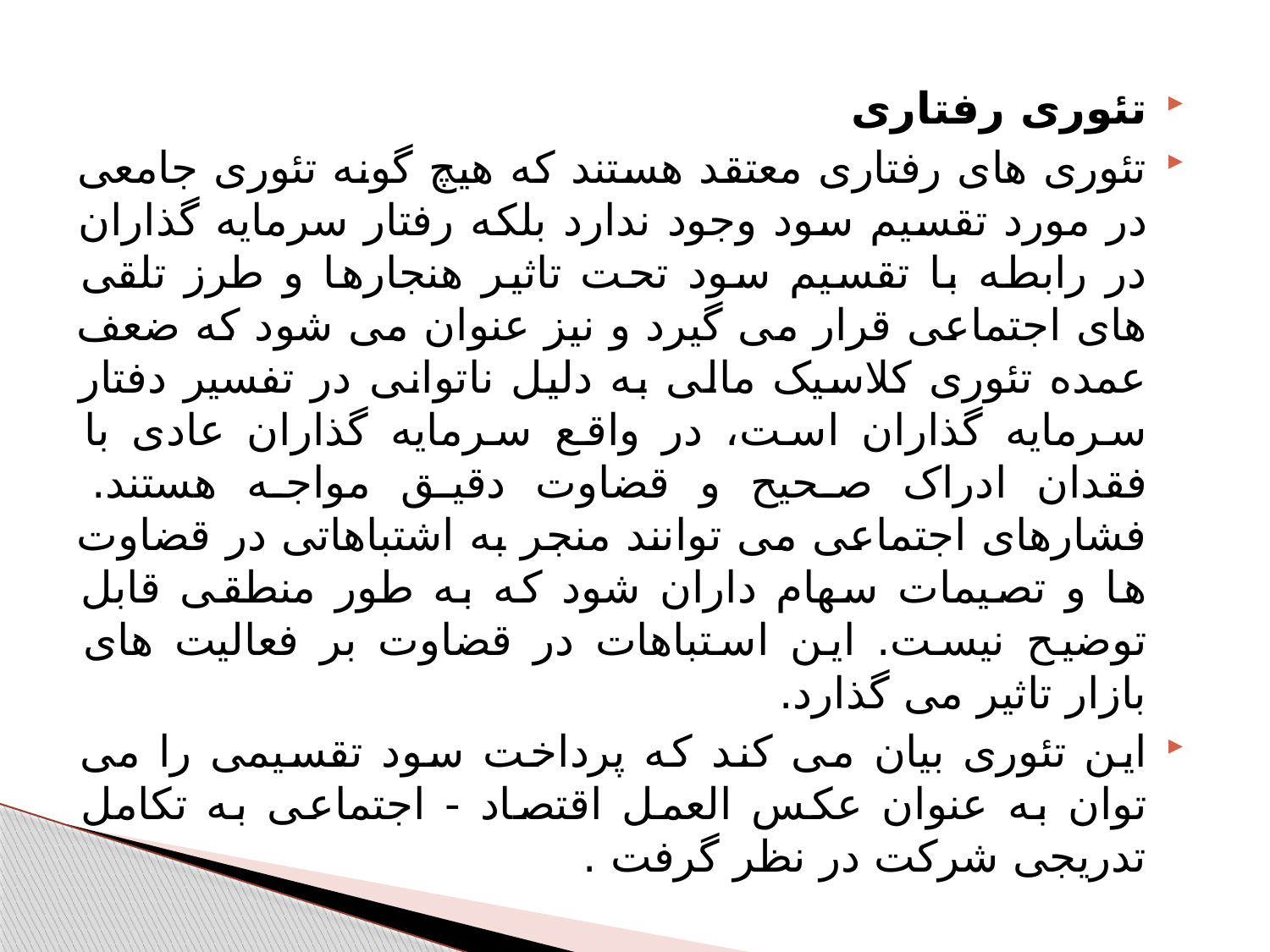

تئوری رفتاری
تئوری های رفتاری معتقد هستند که هیچ گونه تئوری جامعی در مورد تقسیم سود وجود ندارد بلکه رفتار سرمایه گذاران در رابطه با تقسیم سود تحت تاثیر هنجارها و طرز تلقی های اجتماعی قرار می گیرد و نیز عنوان می شود که ضعف عمده تئوری کلاسیک مالی به دلیل ناتوانی در تفسیر دفتار سرمایه گذاران است، در واقع سرمایه گذاران عادی با فقدان ادراک صحیح و قضاوت دقیق مواجه هستند. فشارهای اجتماعی می توانند منجر به اشتباهاتی در قضاوت ها و تصیمات سهام داران شود که به طور منطقی قابل توضیح نیست. این استباهات در قضاوت بر فعالیت های بازار تاثیر می گذارد.
این تئوری بیان می کند که پرداخت سود تقسیمی را می توان به عنوان عکس العمل اقتصاد - اجتماعی به تکامل تدریجی شرکت در نظر گرفت .